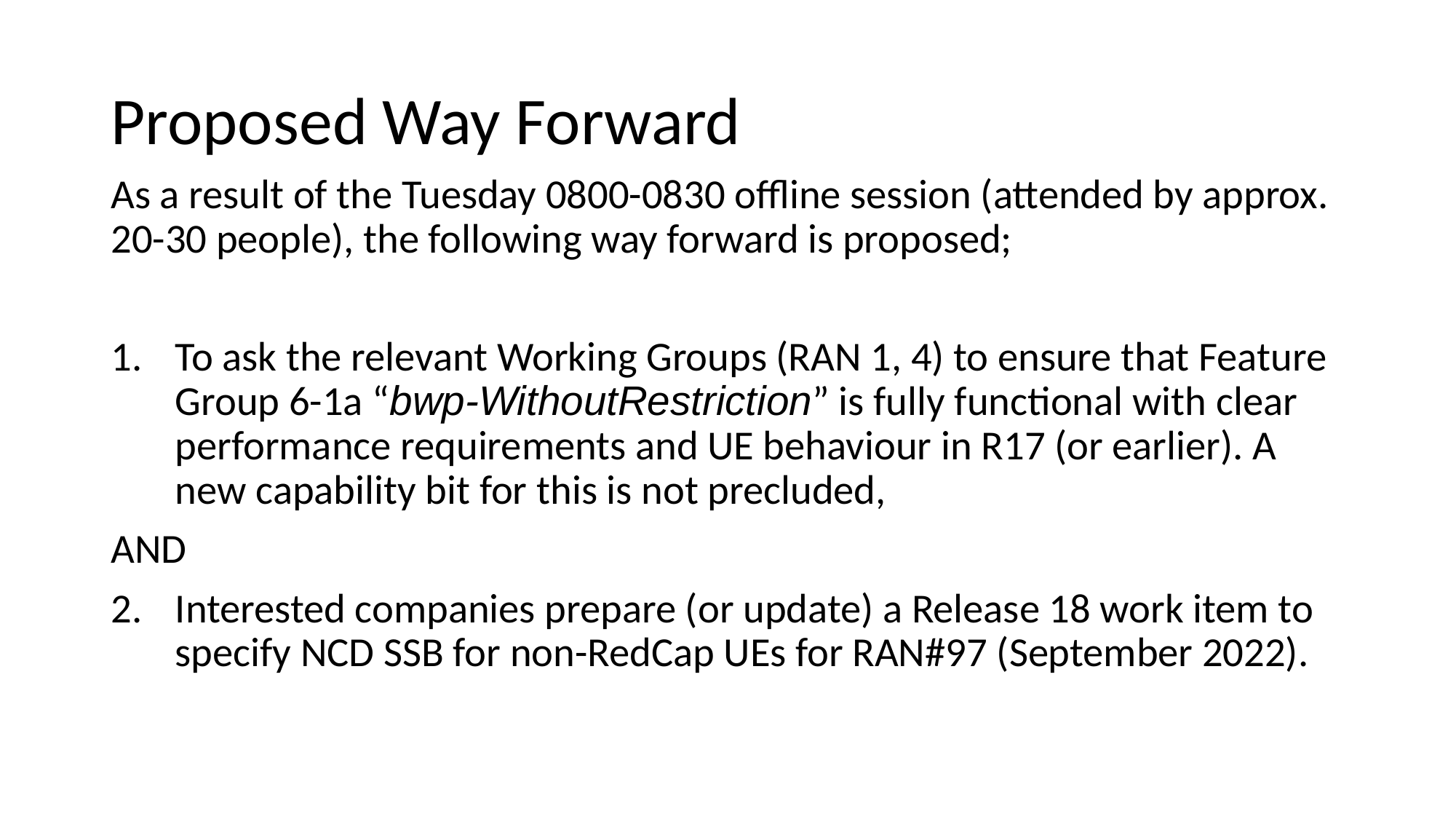

# Proposed Way Forward
As a result of the Tuesday 0800-0830 offline session (attended by approx. 20-30 people), the following way forward is proposed;

To ask the relevant Working Groups (RAN 1, 4) to ensure that Feature Group 6-1a “bwp-WithoutRestriction” is fully functional with clear performance requirements and UE behaviour in R17 (or earlier). A new capability bit for this is not precluded,
AND
Interested companies prepare (or update) a Release 18 work item to specify NCD SSB for non-RedCap UEs for RAN#97 (September 2022).